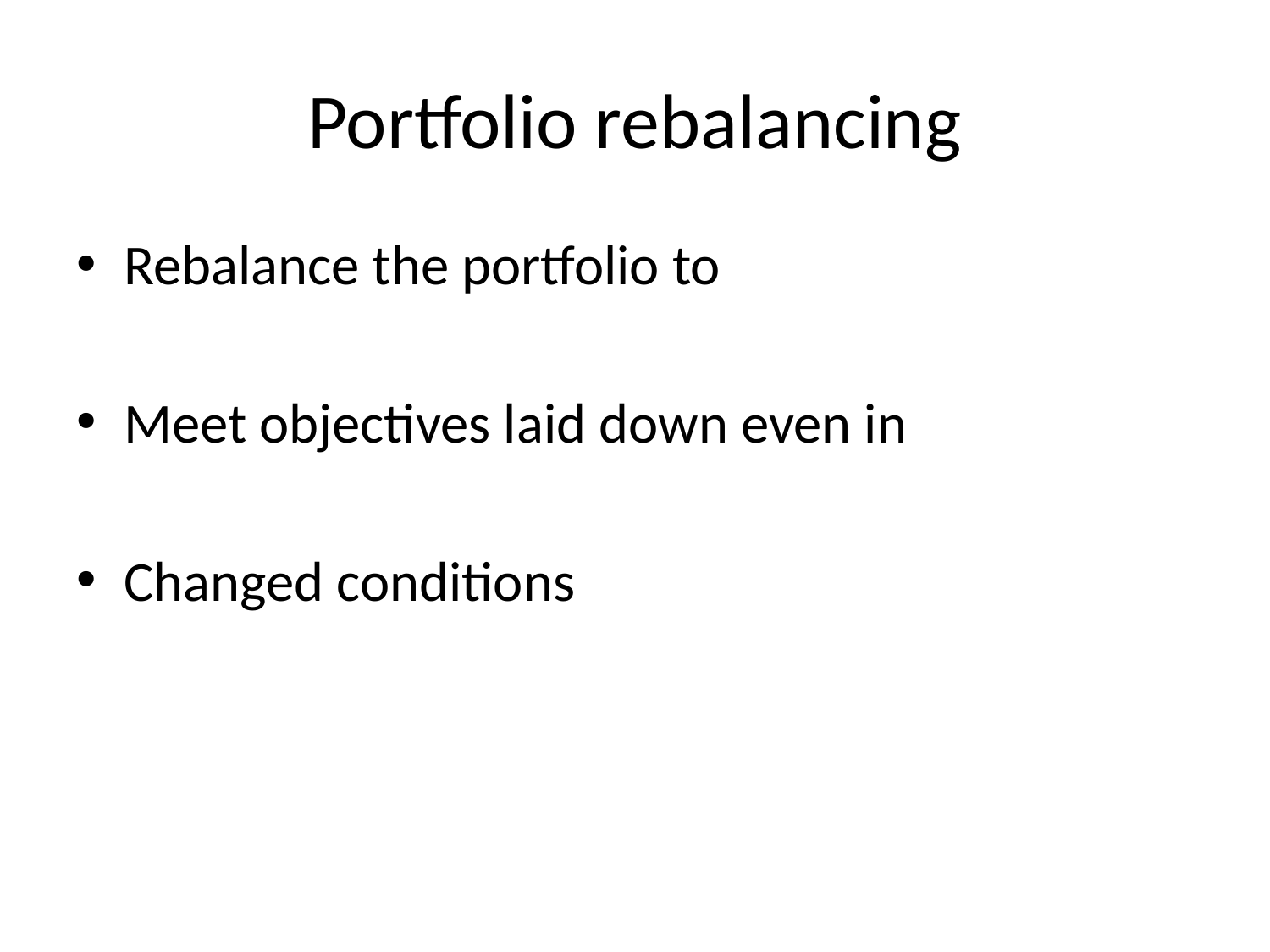

# Portfolio rebalancing
Rebalance the portfolio to

Meet objectives laid down even in

Changed conditions